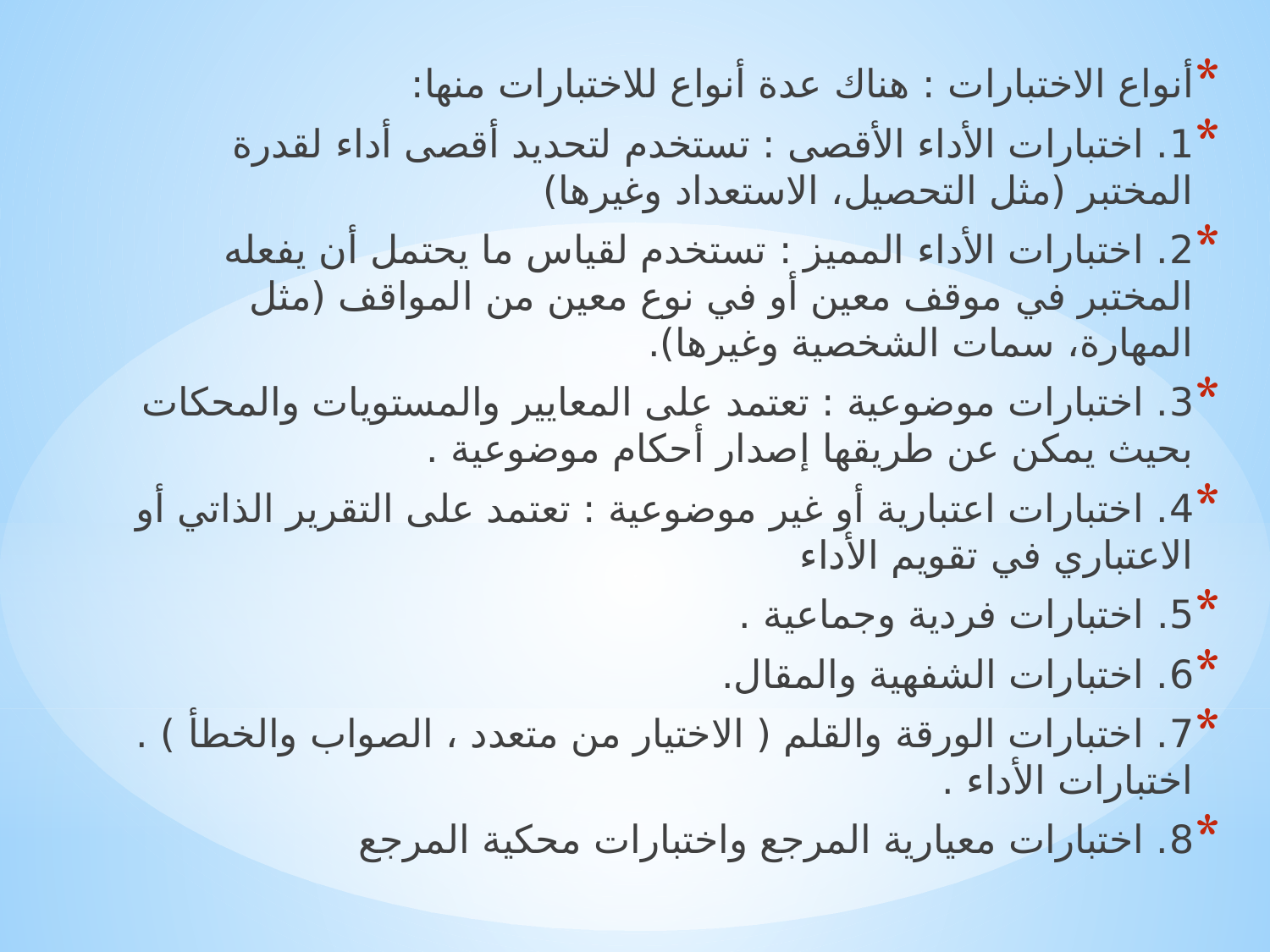

أنواع الاختبارات : هناك عدة أنواع للاختبارات منها:
1. اختبارات الأداء الأقصى : تستخدم لتحديد أقصى أداء لقدرة المختبر (مثل التحصيل، الاستعداد وغيرها)
2. اختبارات الأداء المميز : تستخدم لقياس ما يحتمل أن يفعله المختبر في موقف معين أو في نوع معين من المواقف (مثل المهارة، سمات الشخصية وغيرها).
3. اختبارات موضوعية : تعتمد على المعايير والمستويات والمحكات بحيث يمكن عن طريقها إصدار أحكام موضوعية .
4. اختبارات اعتبارية أو غير موضوعية : تعتمد على التقرير الذاتي أو الاعتباري في تقويم الأداء
5. اختبارات فردية وجماعية .
6. اختبارات الشفهية والمقال.
7. اختبارات الورقة والقلم ( الاختيار من متعدد ، الصواب والخطأ ) . اختبارات الأداء .
8. اختبارات معيارية المرجع واختبارات محكية المرجع